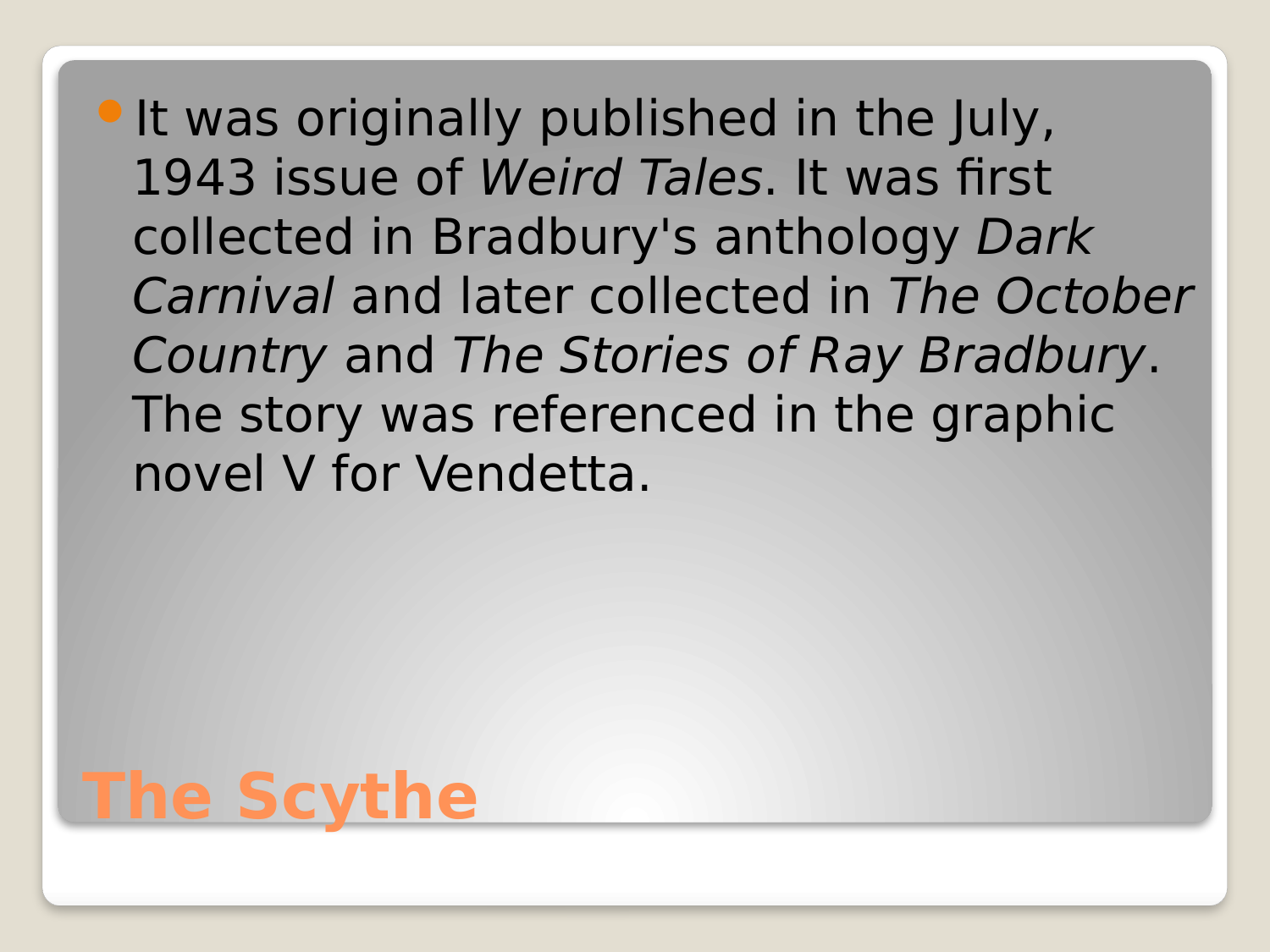

It was originally published in the July, 1943 issue of Weird Tales. It was first collected in Bradbury's anthology Dark Carnival and later collected in The October Country and The Stories of Ray Bradbury. The story was referenced in the graphic novel V for Vendetta.
# The Scythe